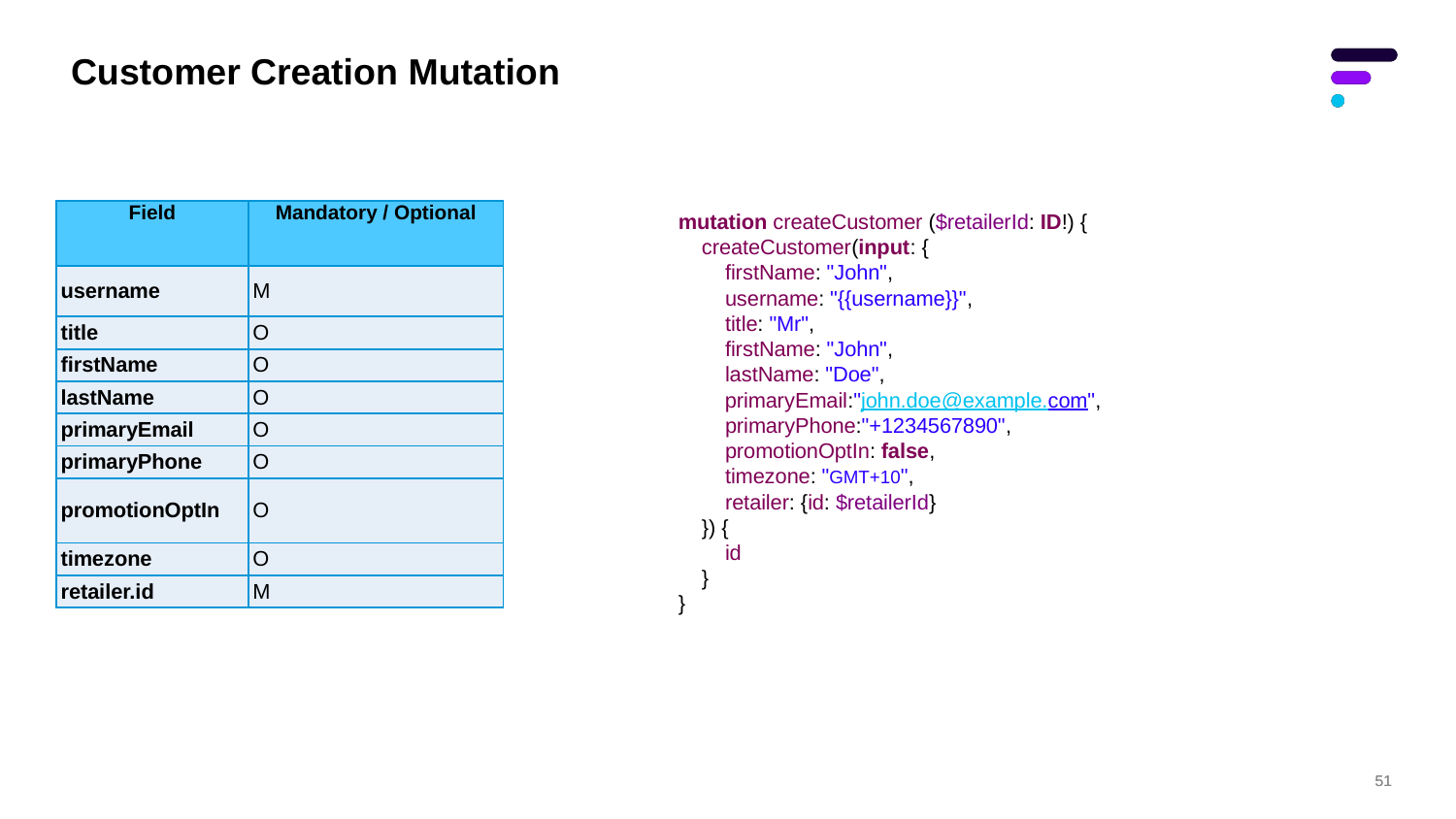

# Customer Creation Mutation
| Field | Mandatory / Optional |
| --- | --- |
| username | M |
| title | O |
| firstName | O |
| lastName | O |
| primaryEmail | O |
| primaryPhone | O |
| promotionOptIn | O |
| timezone | O |
| retailer.id | M |
mutation createCustomer ($retailerId: ID!) {
    createCustomer(input: {
        firstName: "John",
        username: "{{username}}",
        title: "Mr",
        firstName: "John",
        lastName: "Doe",
        primaryEmail:"john.doe@example.com",
        primaryPhone:"+1234567890",
        promotionOptIn: false,
        timezone: "GMT+10",
        retailer: {id: $retailerId}
    }) {
        id
    }
}